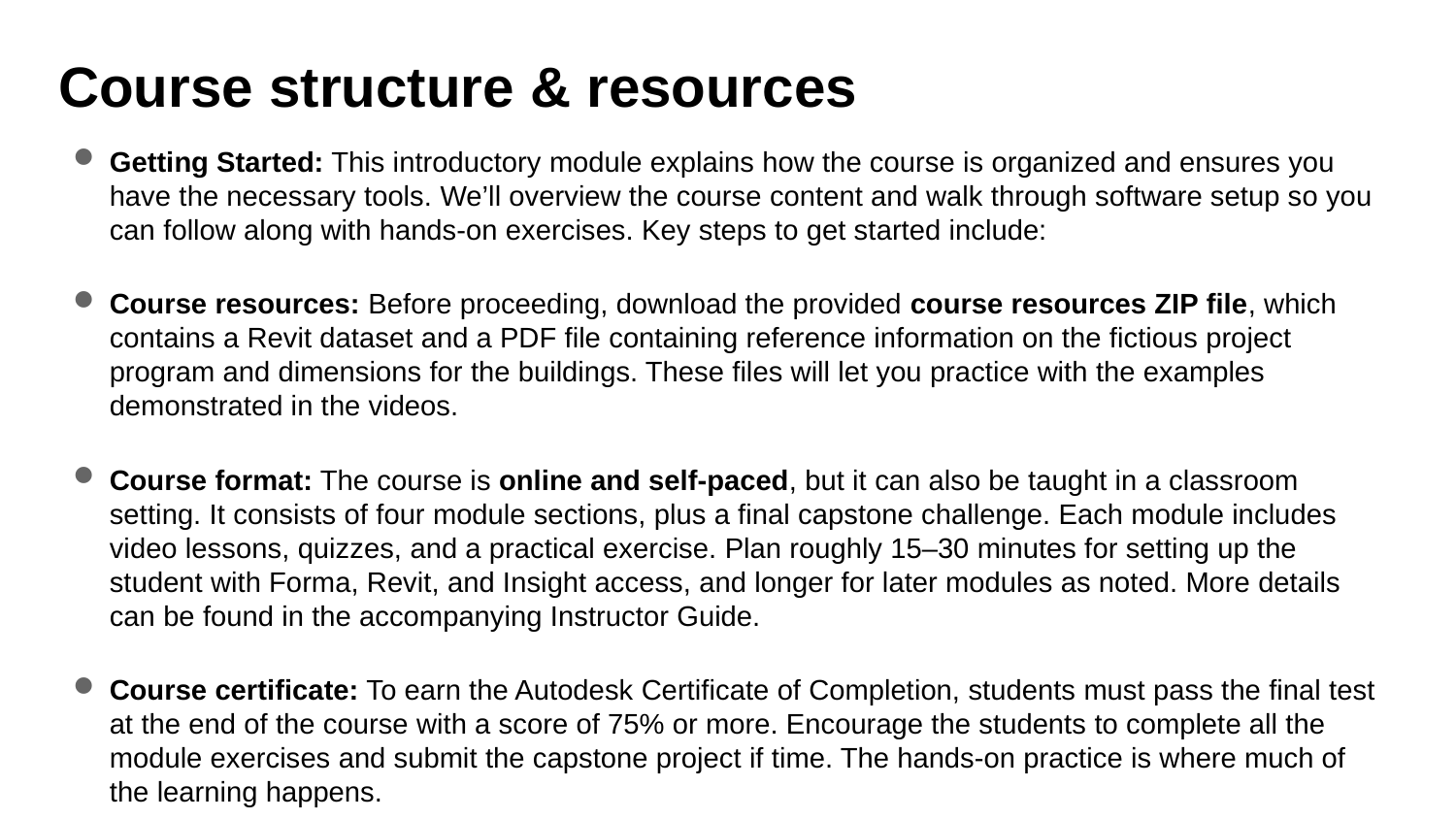

# Course structure & resources
Getting Started: This introductory module explains how the course is organized and ensures you have the necessary tools. We’ll overview the course content and walk through software setup so you can follow along with hands-on exercises. Key steps to get started include:
Course resources: Before proceeding, download the provided course resources ZIP file, which contains a Revit dataset and a PDF file containing reference information on the fictious project program and dimensions for the buildings. These files will let you practice with the examples demonstrated in the videos.
Course format: The course is online and self-paced, but it can also be taught in a classroom setting. It consists of four module sections, plus a final capstone challenge. Each module includes video lessons, quizzes, and a practical exercise. Plan roughly 15–30 minutes for setting up the student with Forma, Revit, and Insight access, and longer for later modules as noted. More details can be found in the accompanying Instructor Guide.
Course certificate: To earn the Autodesk Certificate of Completion, students must pass the final test at the end of the course with a score of 75% or more. Encourage the students to complete all the module exercises and submit the capstone project if time. The hands-on practice is where much of the learning happens.